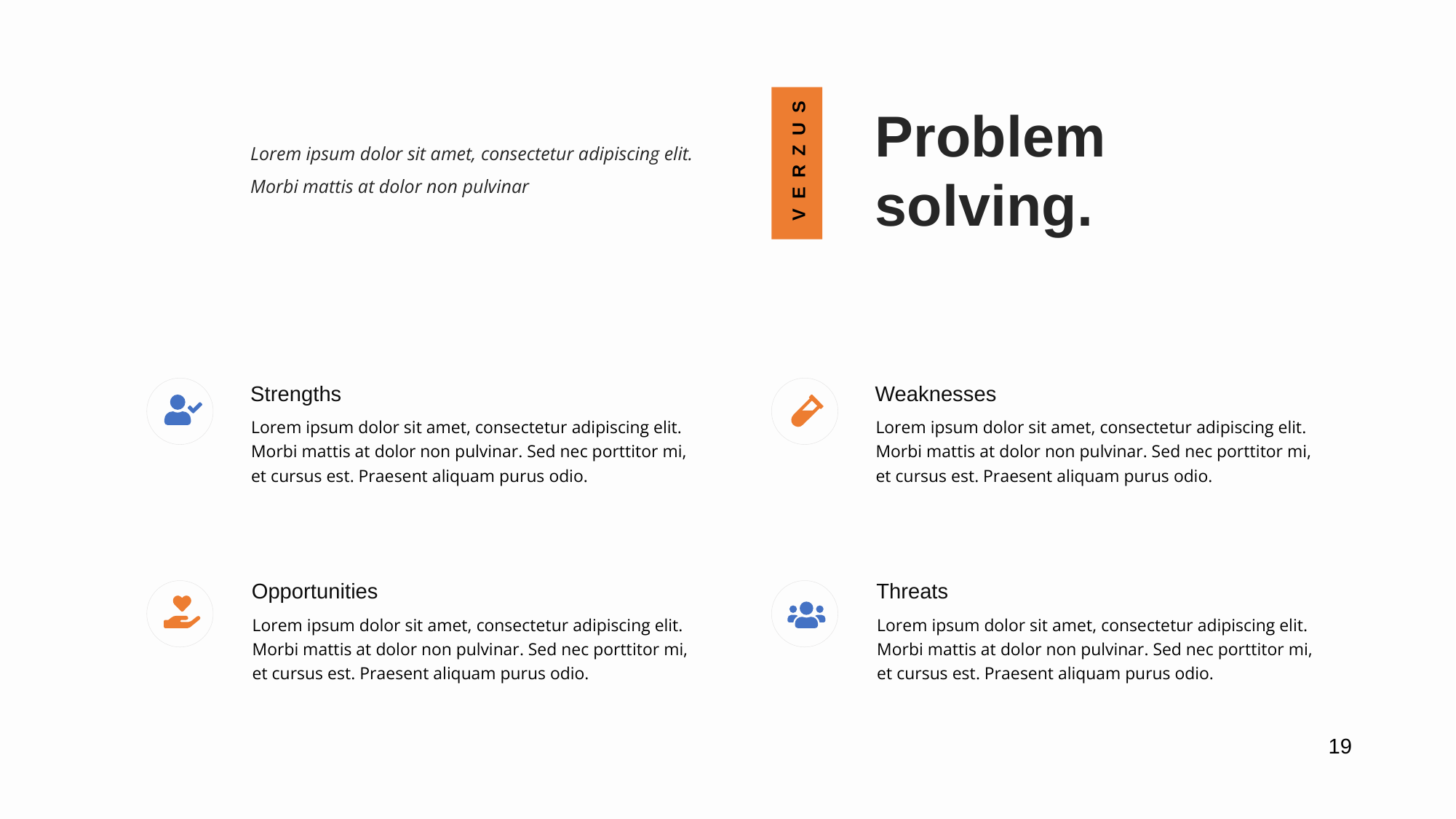

Problem solving.
Lorem ipsum dolor sit amet, consectetur adipiscing elit. Morbi mattis at dolor non pulvinar
VERZUS
Strengths
Weaknesses

Lorem ipsum dolor sit amet, consectetur adipiscing elit. Morbi mattis at dolor non pulvinar. Sed nec porttitor mi, et cursus est. Praesent aliquam purus odio.
Lorem ipsum dolor sit amet, consectetur adipiscing elit. Morbi mattis at dolor non pulvinar. Sed nec porttitor mi, et cursus est. Praesent aliquam purus odio.
Opportunities
Threats

Lorem ipsum dolor sit amet, consectetur adipiscing elit. Morbi mattis at dolor non pulvinar. Sed nec porttitor mi, et cursus est. Praesent aliquam purus odio.
Lorem ipsum dolor sit amet, consectetur adipiscing elit. Morbi mattis at dolor non pulvinar. Sed nec porttitor mi, et cursus est. Praesent aliquam purus odio.
19